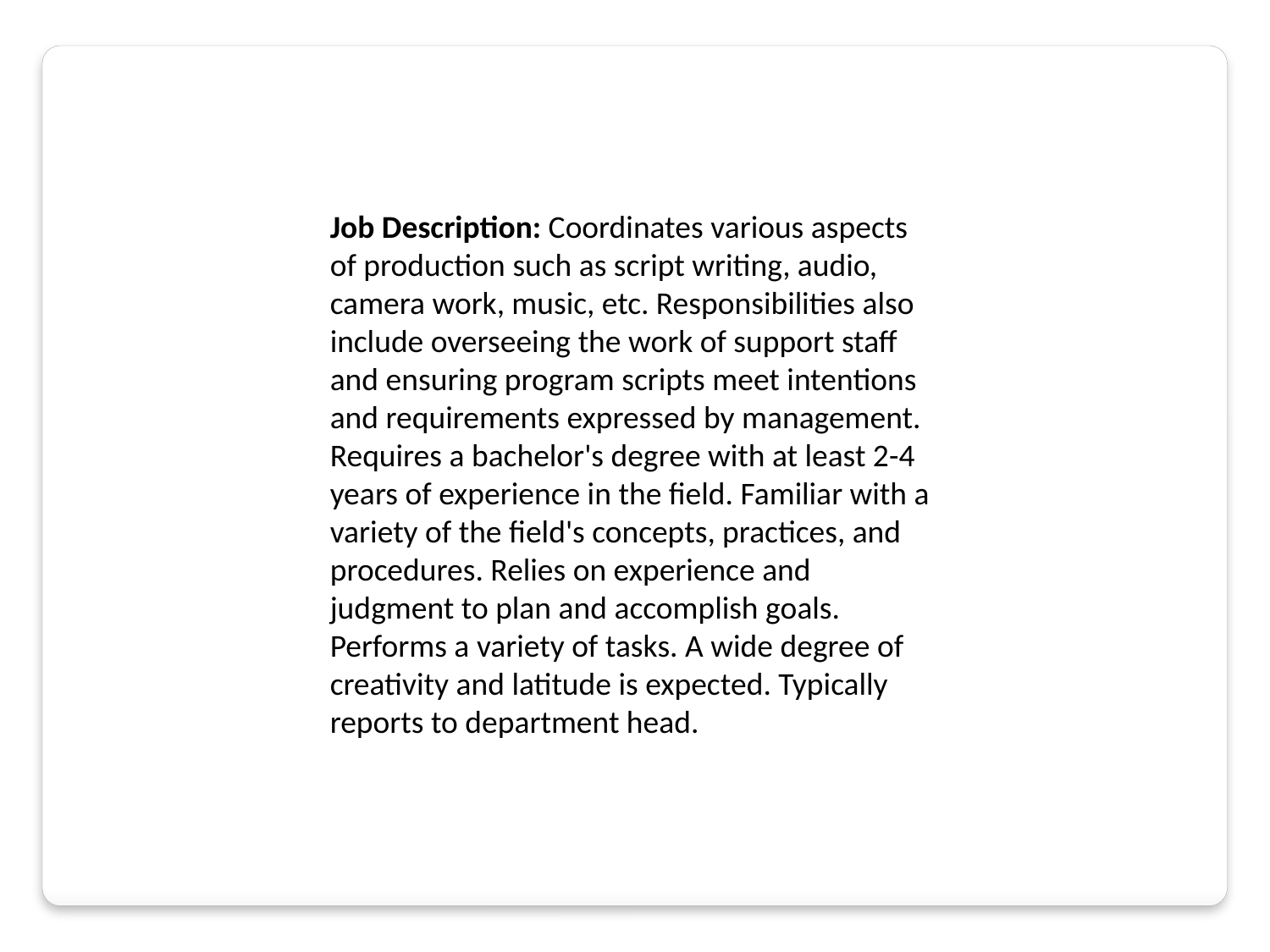

Job Description: Coordinates various aspects of production such as script writing, audio, camera work, music, etc. Responsibilities also include overseeing the work of support staff and ensuring program scripts meet intentions and requirements expressed by management. Requires a bachelor's degree with at least 2-4 years of experience in the field. Familiar with a variety of the field's concepts, practices, and procedures. Relies on experience and judgment to plan and accomplish goals. Performs a variety of tasks. A wide degree of creativity and latitude is expected. Typically reports to department head.